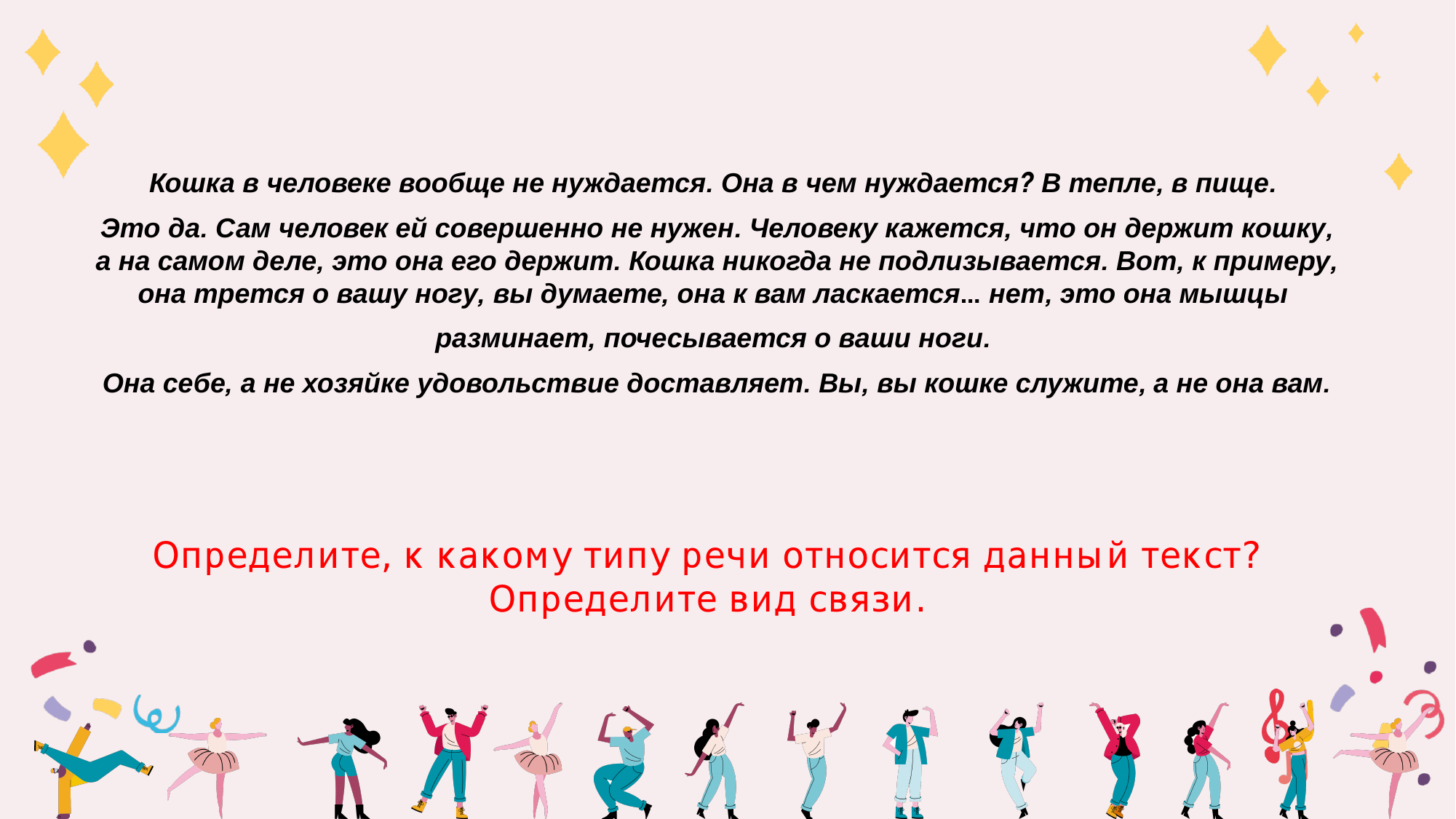

Кошка в человеке вообще не нуждается. Она в чем нуждается? В тепле, в пище.
Это да. Сам человек ей совершенно не нужен. Человеку кажется, что он держит кошку, а на самом деле, это она его держит. Кошка никогда не подлизывается. Вот, к примеру, она трется о вашу ногу, вы думаете, она к вам ласкается… нет, это она мышцы
разминает, почесывается о ваши ноги.
Она себе, а не хозяйке удовольствие доставляет. Вы, вы кошке служите, а не она вам.
Определите, к какому типу речи относится данный текст?
Определите вид связи.